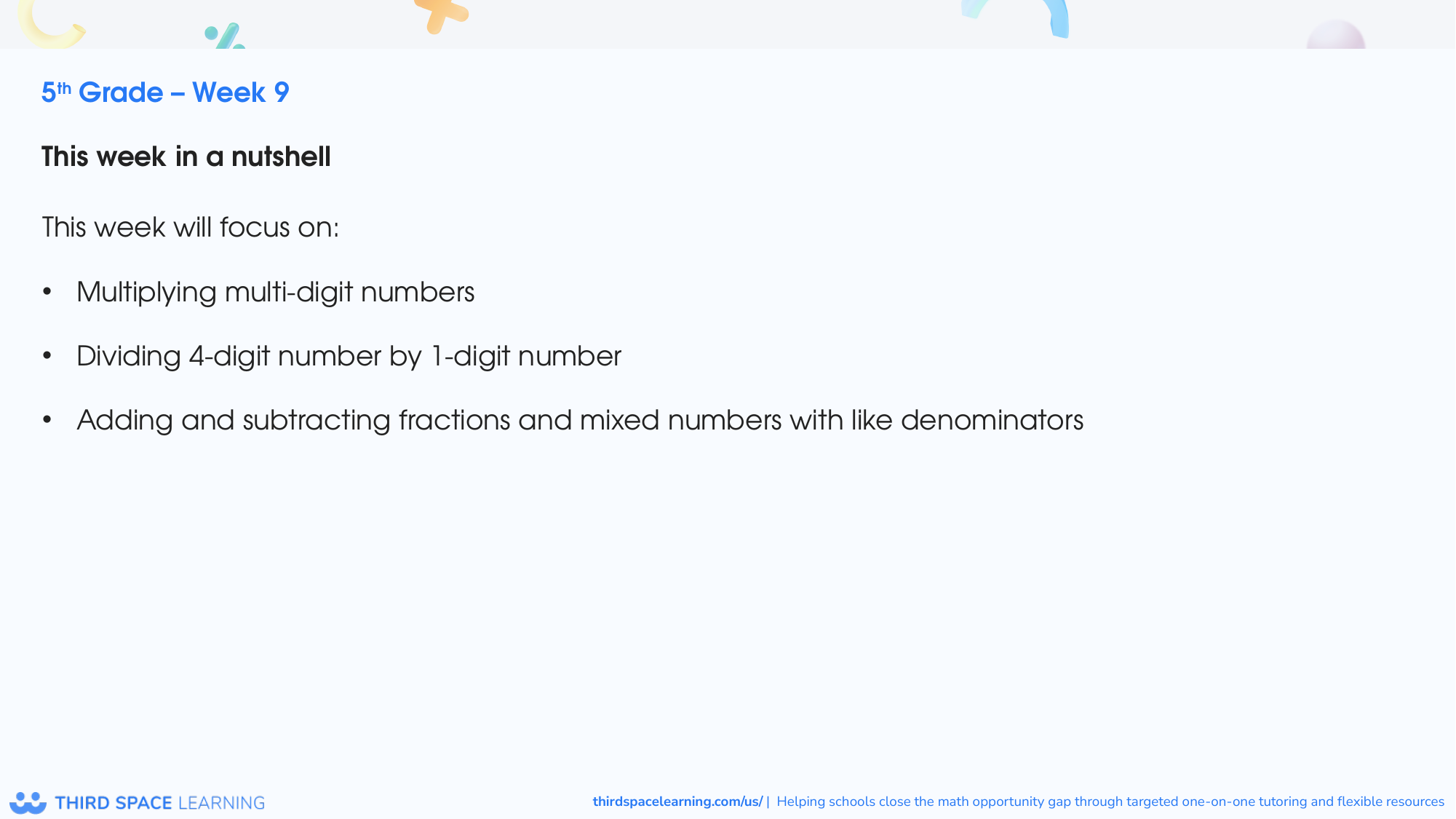

5th Grade – Week 9
This week in a nutshell
This week will focus on:
Multiplying multi-digit numbers
Dividing 4-digit number by 1-digit number
Adding and subtracting fractions and mixed numbers with like denominators